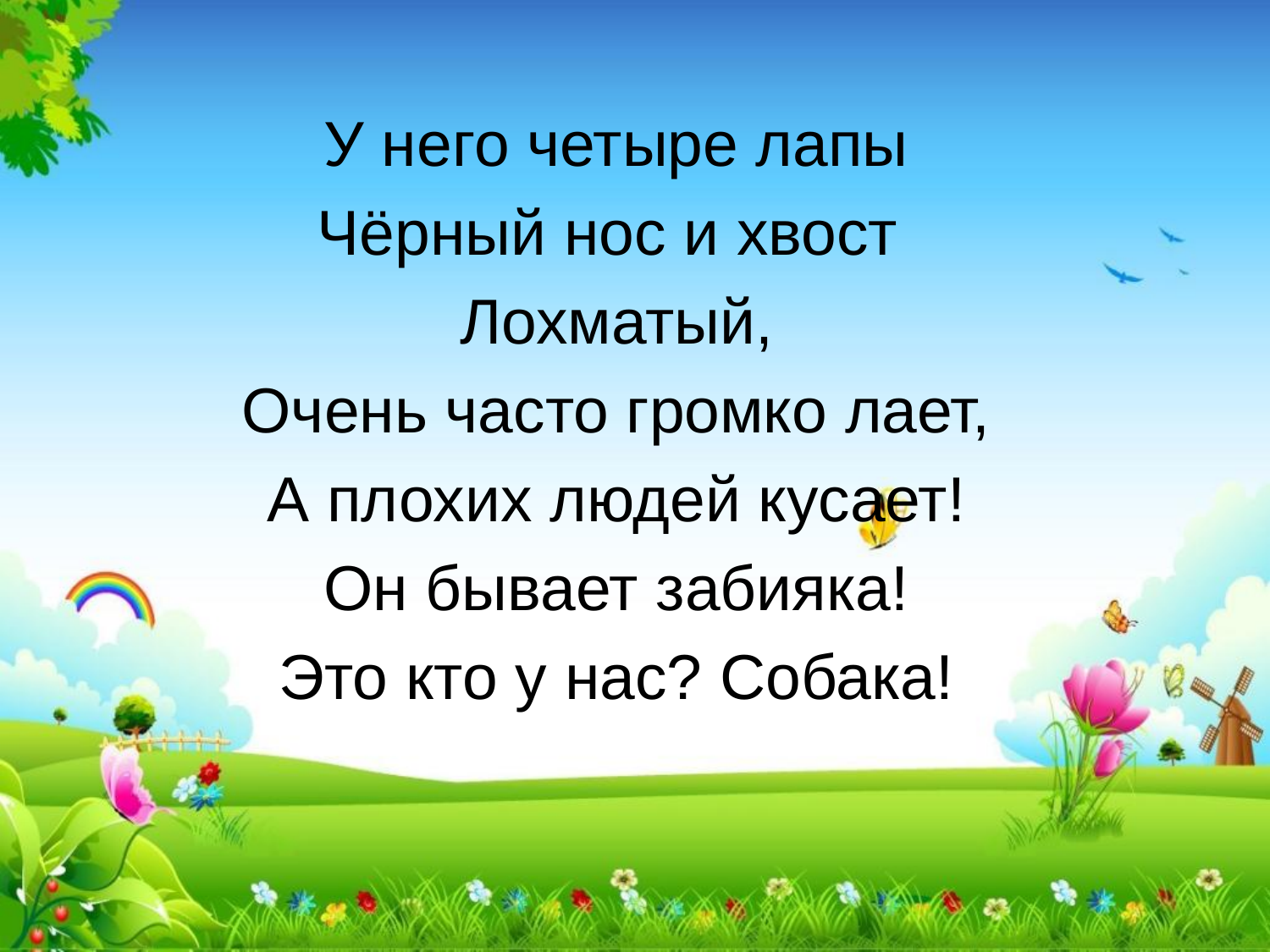

У него четыре лапы
Чёрный нос и хвост
Лохматый,
Очень часто громко лает,
А плохих людей кусает!
Он бывает забияка!
Это кто у нас? Собака!